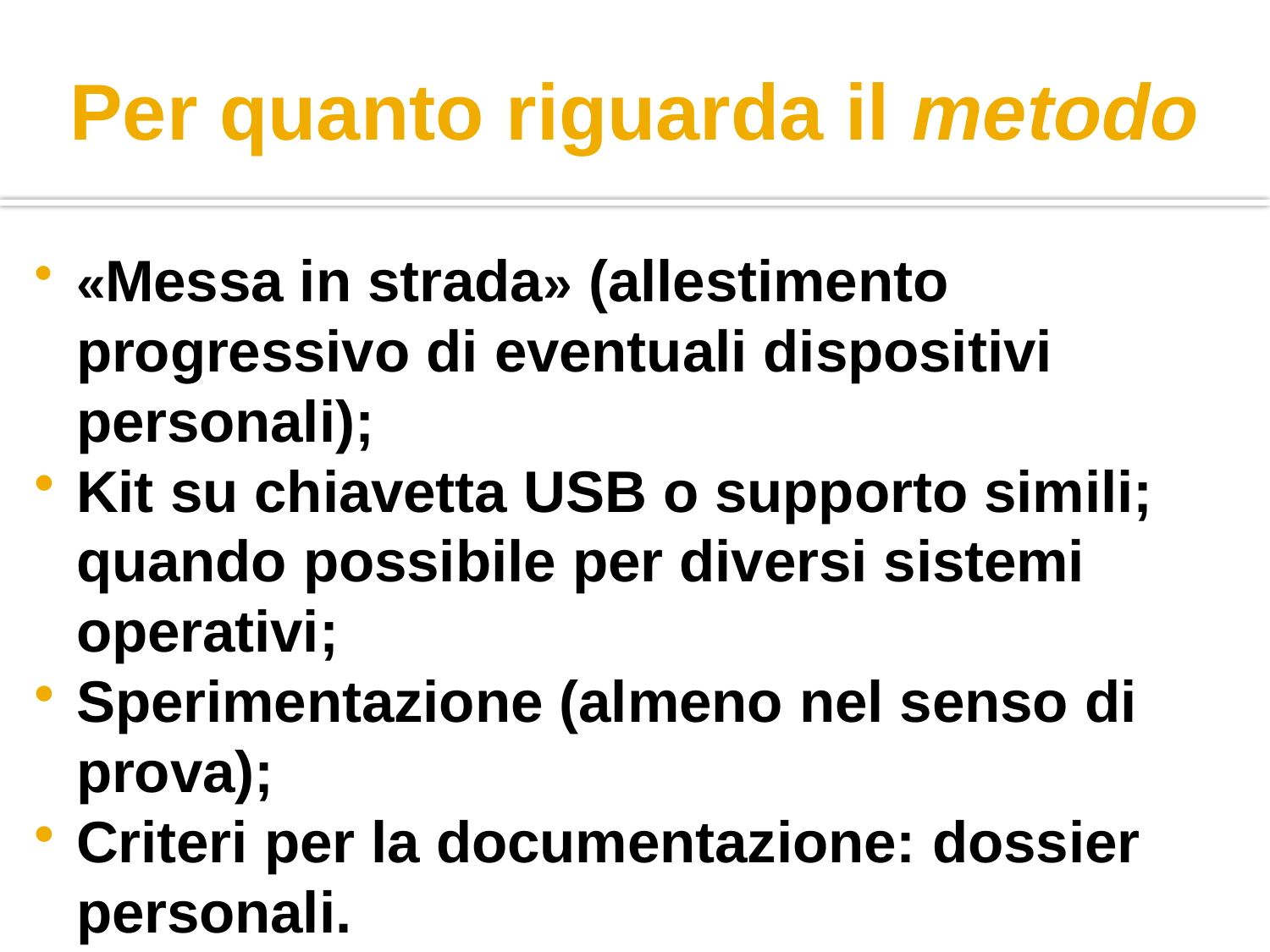

# Per quanto riguarda il metodo
«Messa in strada» (allestimento progressivo di eventuali dispositivi personali);
Kit su chiavetta USB o supporto simili; quando possibile per diversi sistemi operativi;
Sperimentazione (almeno nel senso di prova);
Criteri per la documentazione: dossier personali.